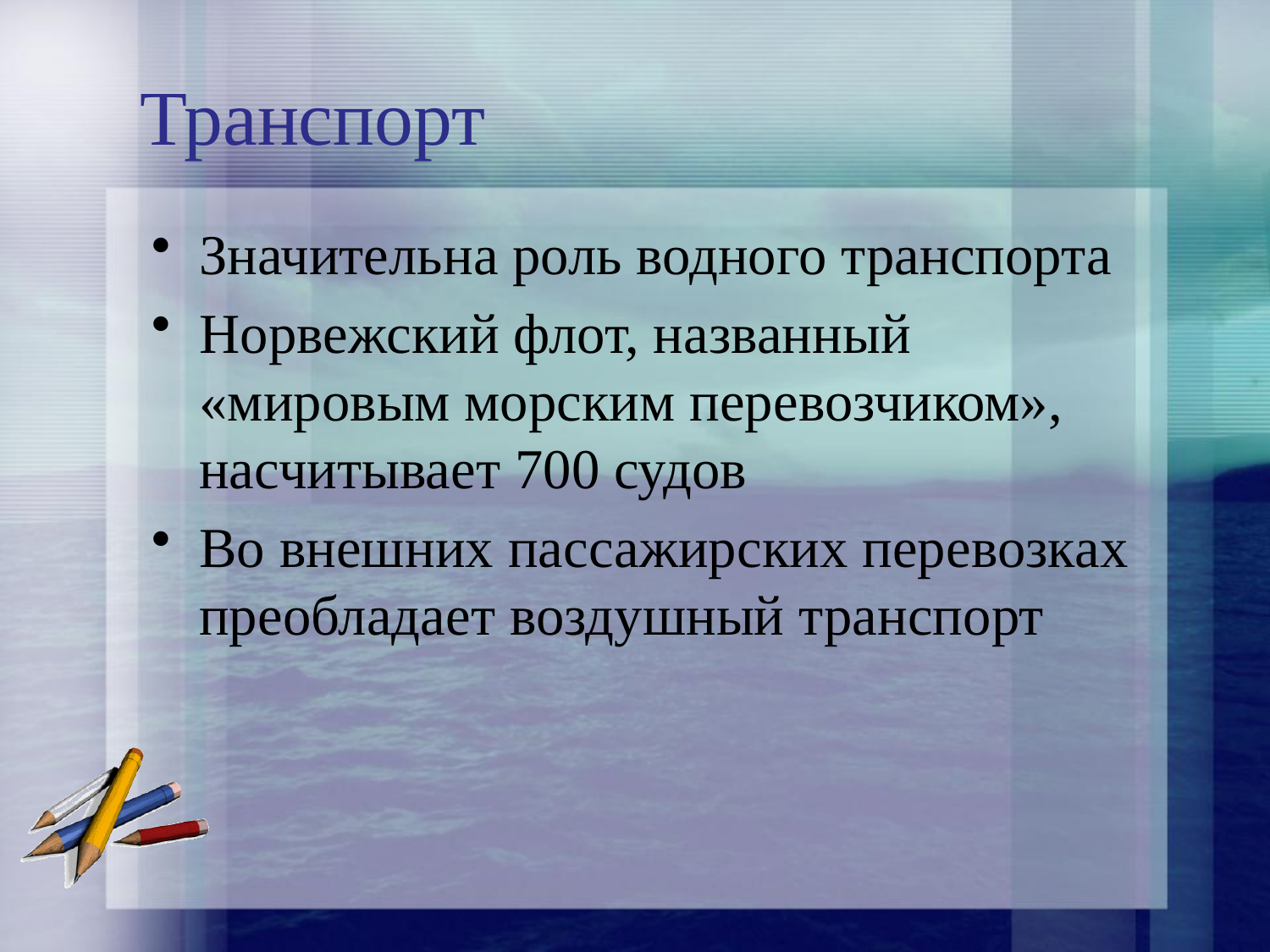

# Транспорт
Значительна роль водного транспорта
Норвежский флот, названный «мировым морским перевозчиком», насчитывает 700 судов
Во внешних пассажирских перевозках преобладает воздушный транспорт